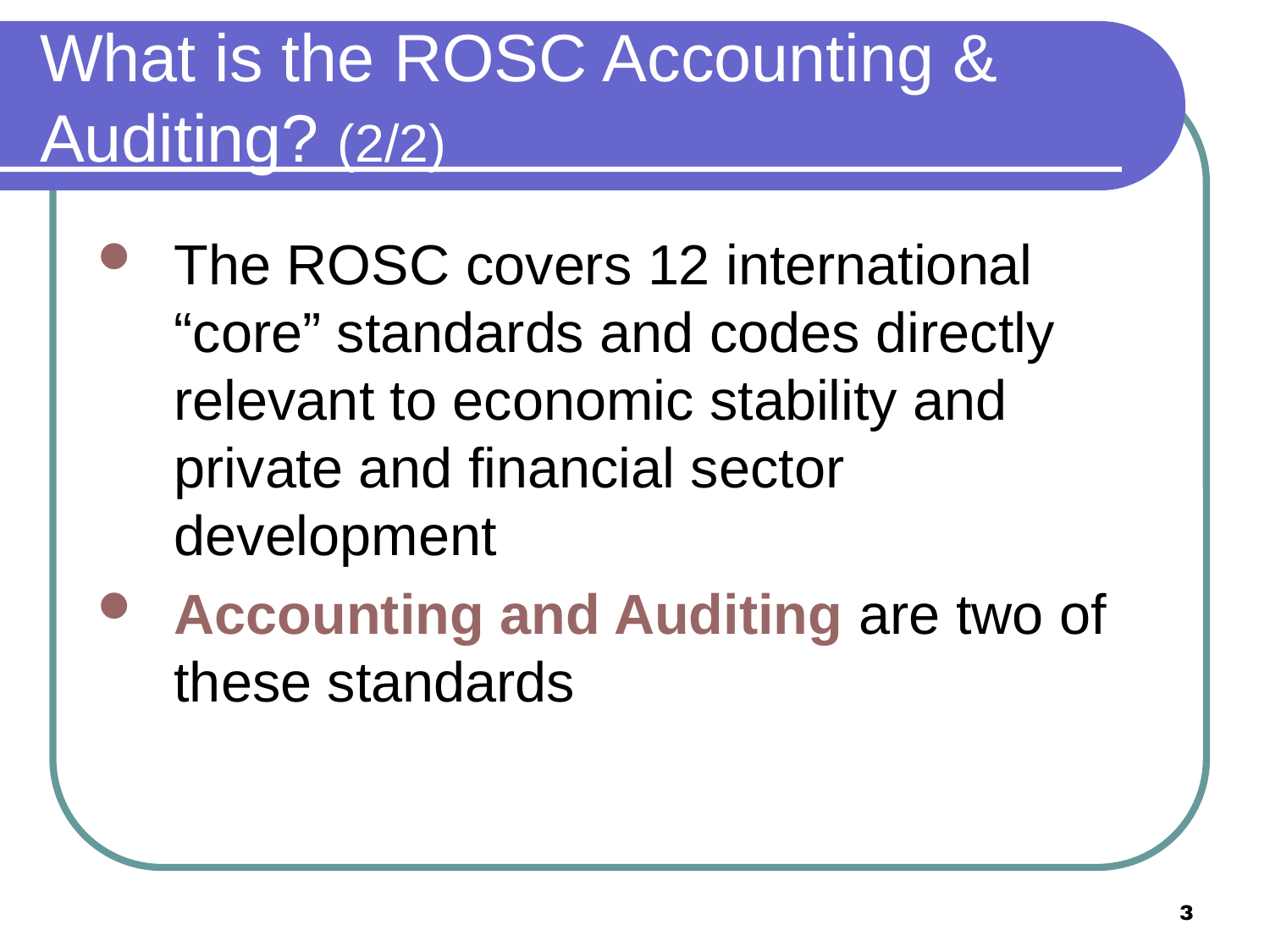

# What is the ROSC Accounting & Auditing? (2/2)
The ROSC covers 12 international “core” standards and codes directly relevant to economic stability and private and financial sector development
Accounting and Auditing are two of these standards

3